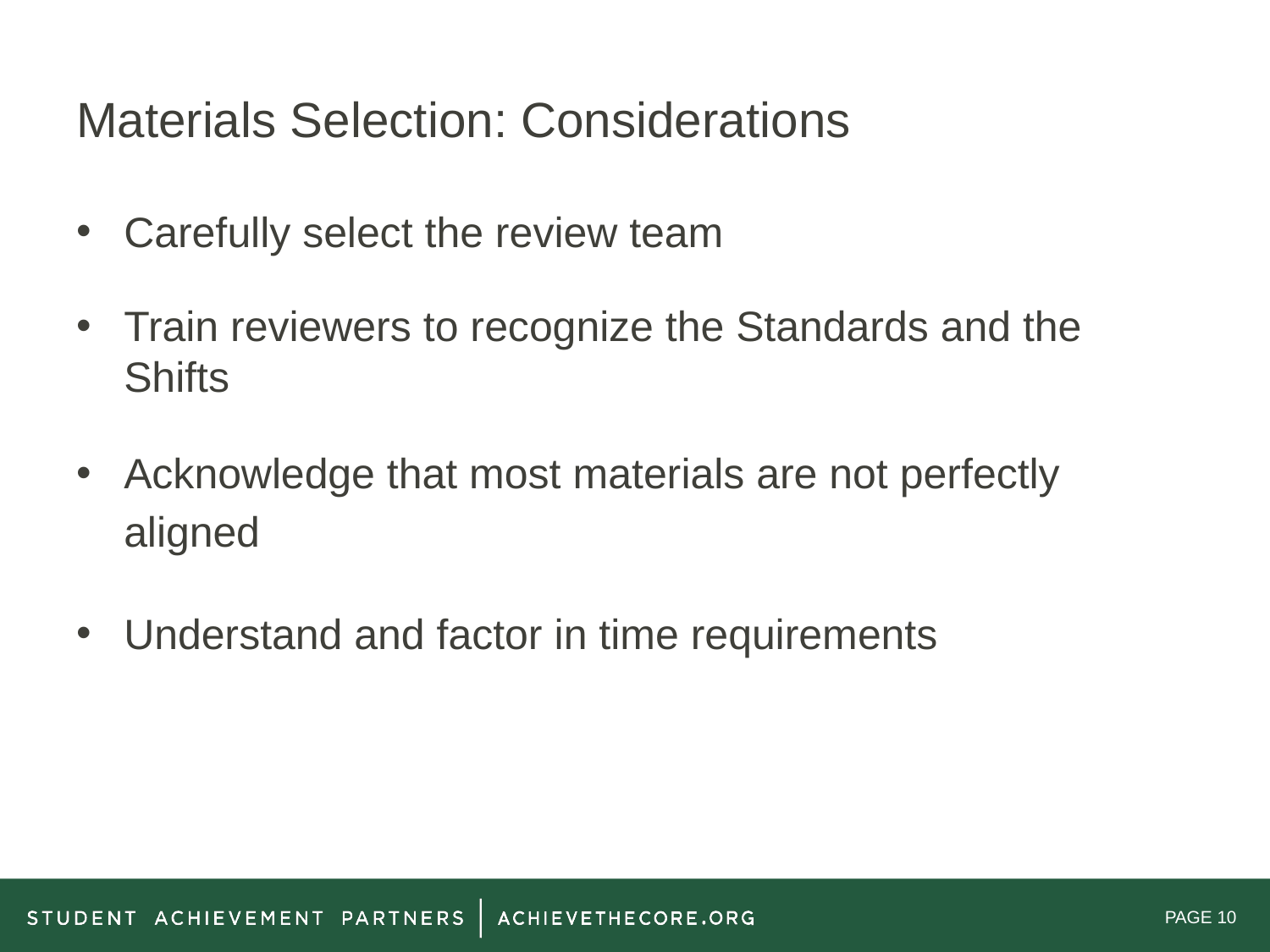

# Materials Selection: Considerations
Carefully select the review team

Train reviewers to recognize the Standards and the Shifts

Acknowledge that most materials are not perfectly aligned

Understand and factor in time requirements